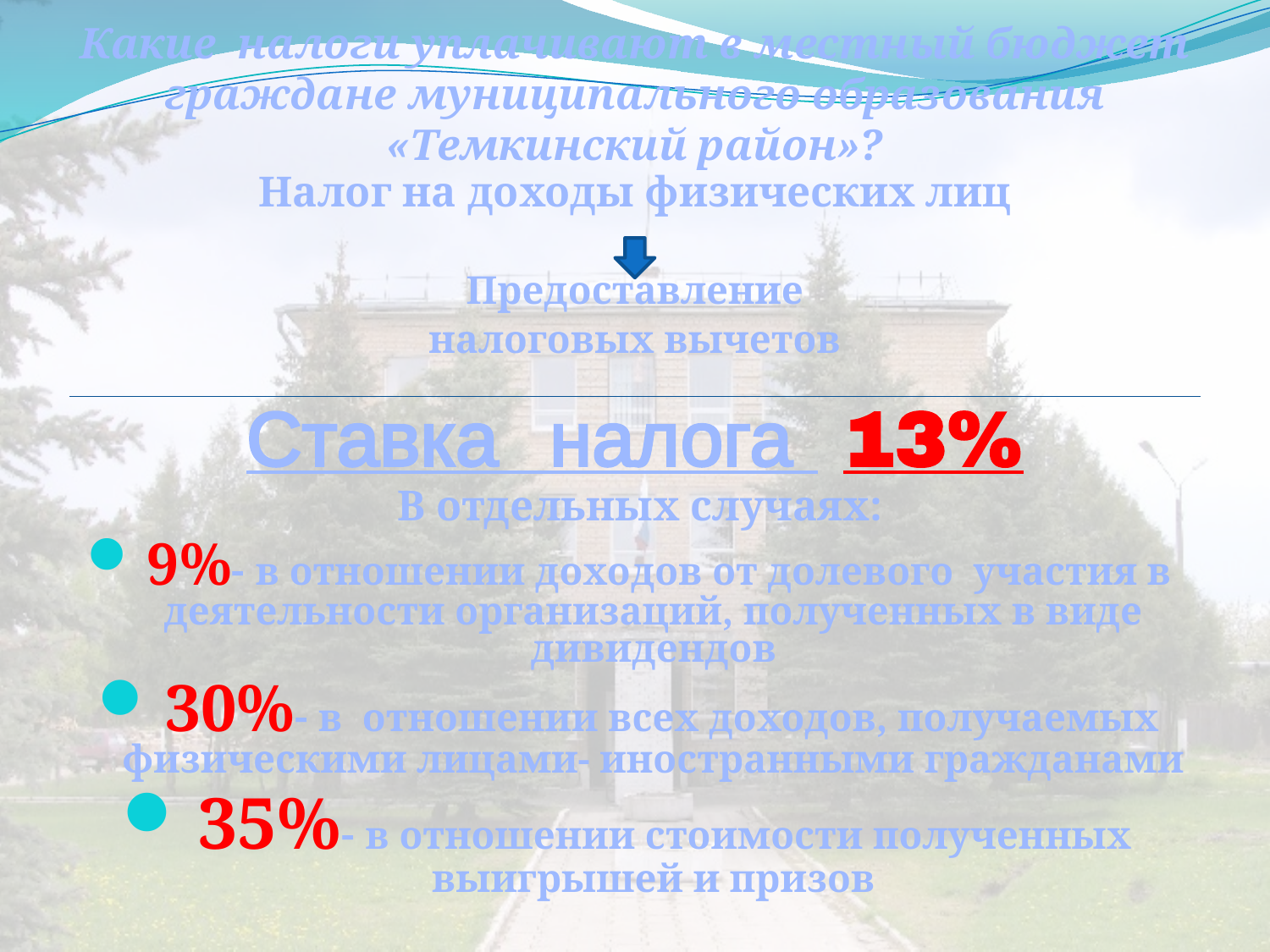

# Какие  налоги уплачивают в местный бюджет граждане муниципального образования «Темкинский район»?
Налог на доходы физических лиц

Предоставление
налоговых вычетов

Ставка  налога  13%
 В отдельных случаях:
9%- в отношении доходов от долевого  участия в деятельности организаций, полученных в виде дивидендов
30%- в  отношении всех доходов, получаемых физическими лицами- иностранными гражданами
35%- в отношении стоимости полученных выигрышей и призов